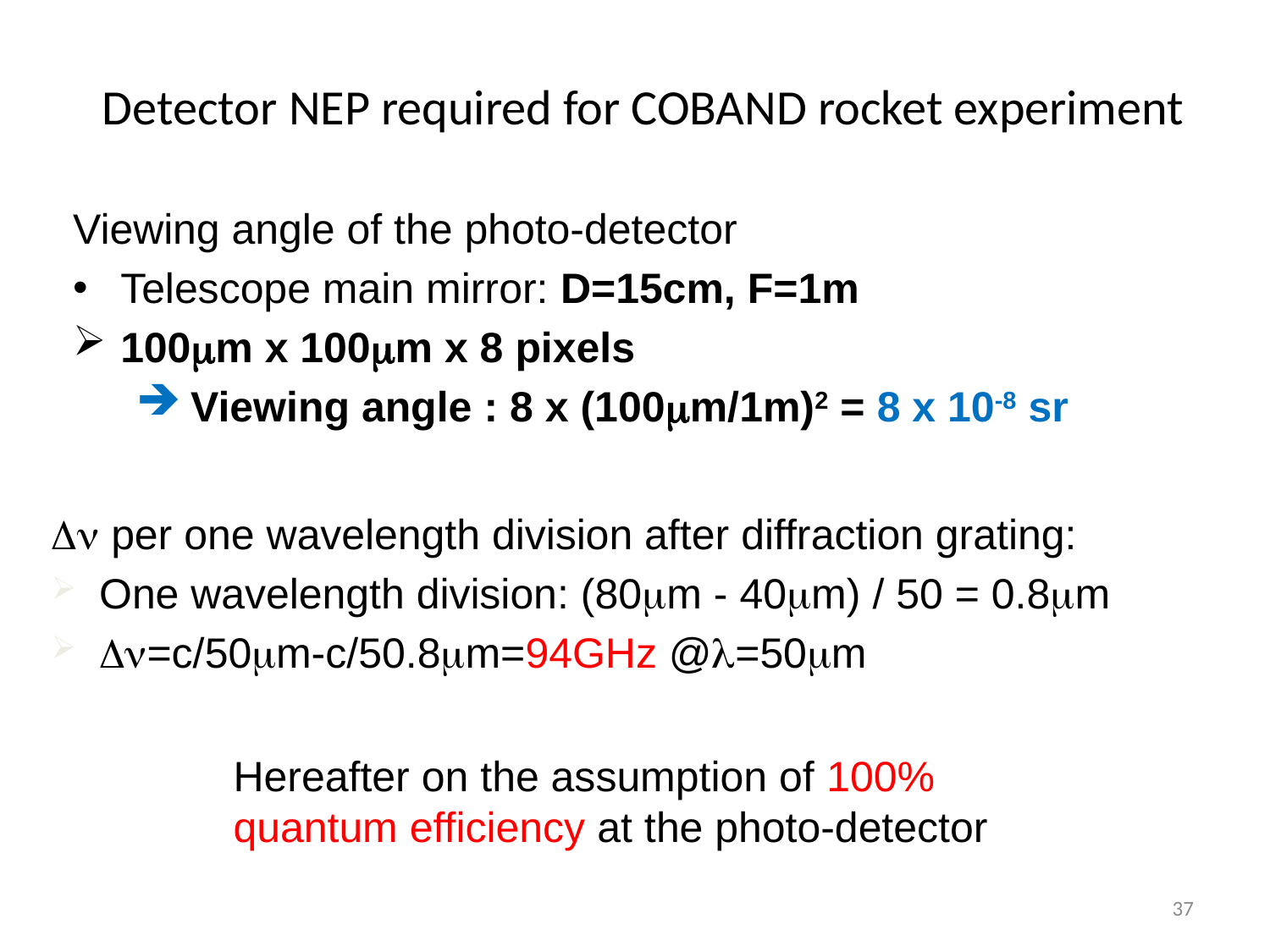

# Detector NEP required for COBAND rocket experiment
Viewing angle of the photo-detector
Telescope main mirror: D=15cm, F=1m
100μm x 100μm x 8 pixels
 Viewing angle : 8 x (100μm/1m)2 = 8 x 10-8 sr
Δν per one wavelength division after diffraction grating:
One wavelength division: (80μm - 40μm) / 50 = 0.8μm
Δν=c/50μm-c/50.8μm=94GHz @λ=50μm
Hereafter on the assumption of 100% quantum efficiency at the photo-detector

37